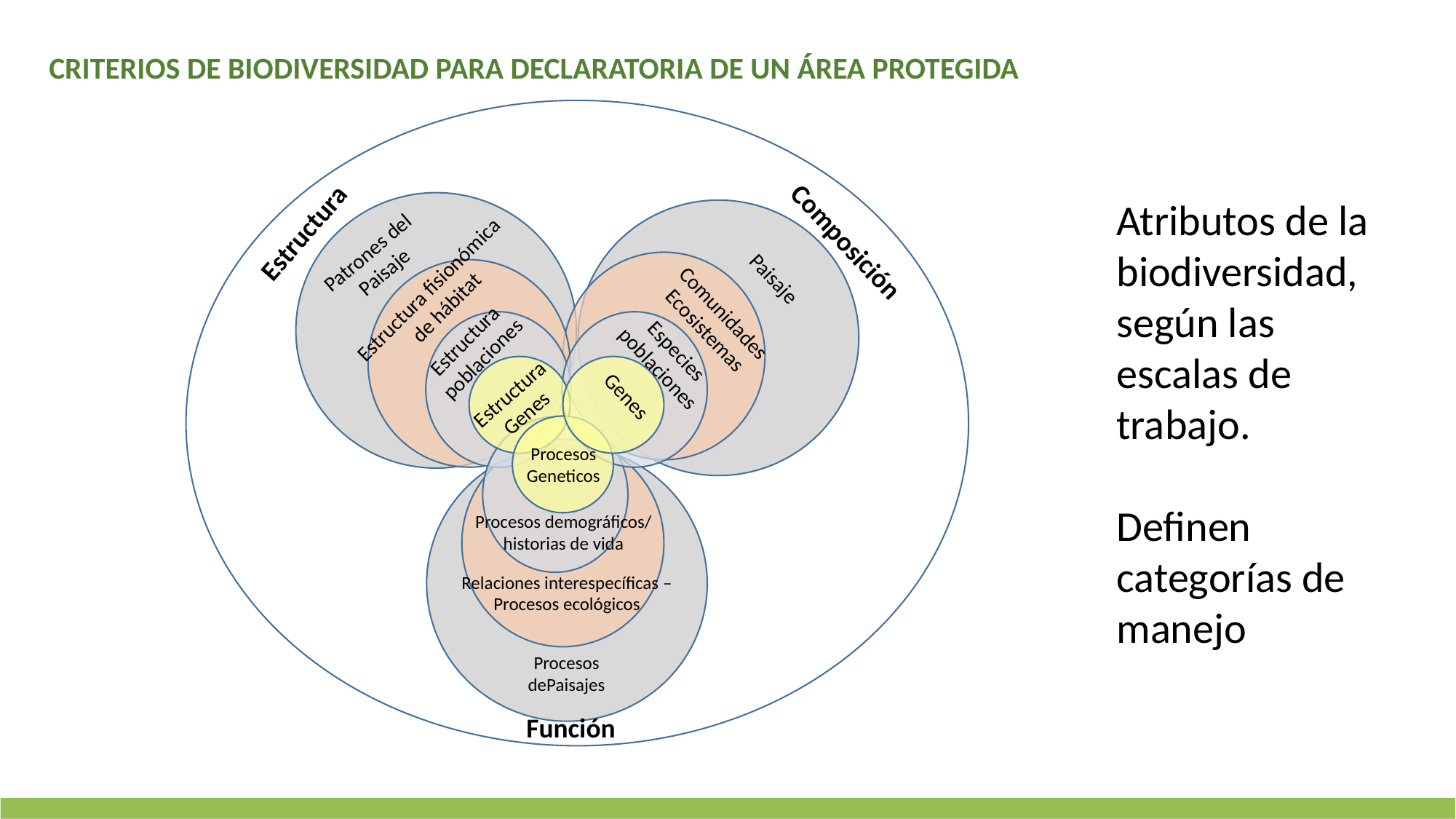

# CRITERIOS DE BIODIVERSIDAD PARA DECLARATORIA DE UN ÁREA PROTEGIDA

Estructura
Composición
Patrones del Paisaje
Paisaje
Estructura fisionómica de hábitat
Comunidades
Ecosistemas
Estructura
poblaciones
Especies
poblaciones
Estructura Genes
Genes
Procesos Geneticos
Procesos demográficos/ historias de vida
Relaciones interespecíficas – Procesos ecológicos
Procesos dePaisajes
Función
Atributos de la biodiversidad, según las escalas de trabajo.

Definen categorías de manejo